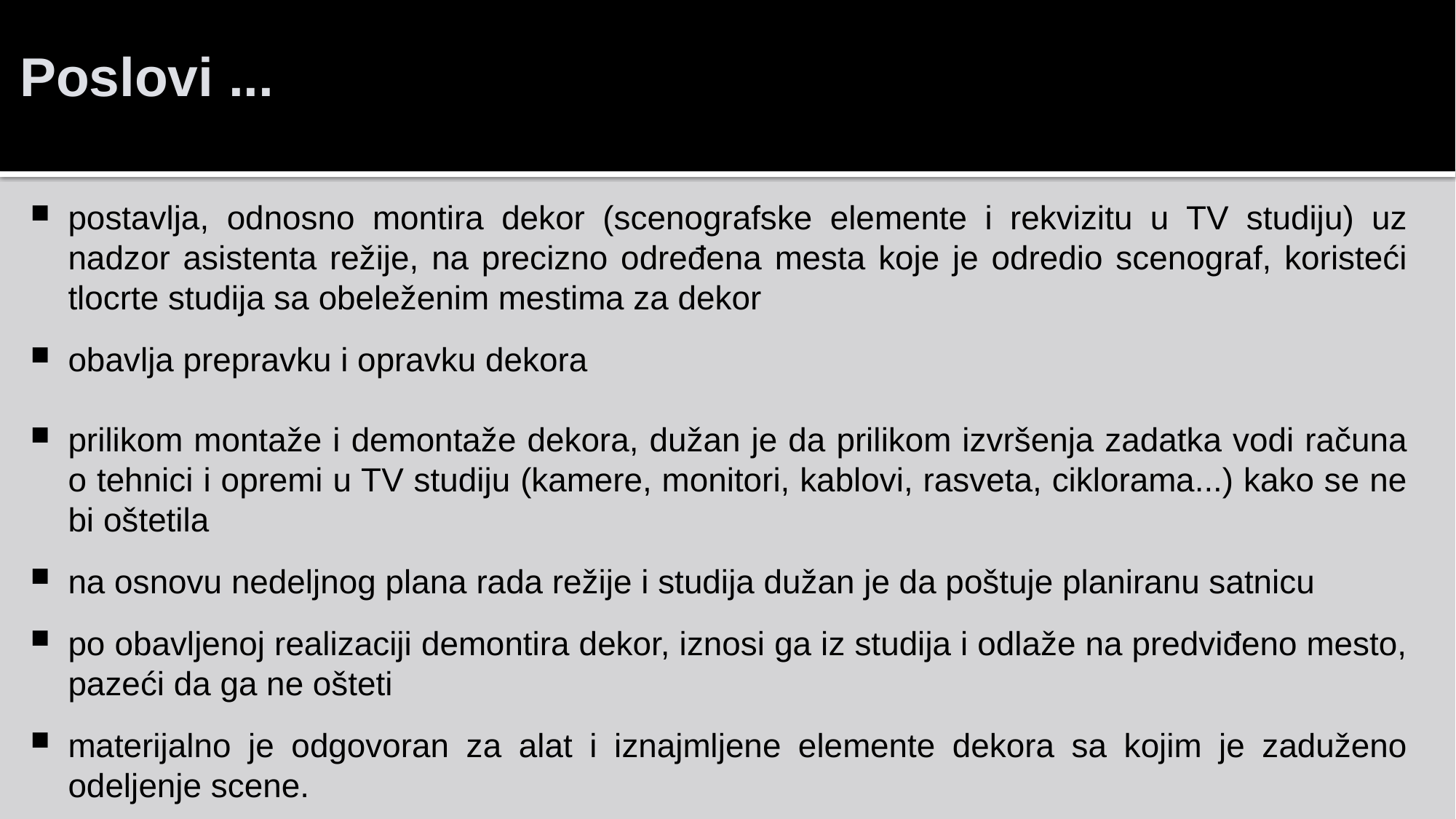

Poslovi ...

postavlja, odnosno montira dekor (scenografske elemente i rekvizitu u TV studiju) uz nadzor asistenta režije, na precizno određena mesta koje je odredio scenograf, koristeći tlocrte studija sa obeleženim mestima za dekor

obavlja prepravku i opravku dekora

prilikom montaže i demontaže dekora, dužan je da prilikom izvršenja zadatka vodi računa o tehnici i opremi u TV studiju (kamere, monitori, kablovi, rasveta, ciklorama...) kako se ne bi oštetila

na osnovu nedeljnog plana rada režije i studija dužan je da poštuje planiranu satnicu

po obavljenoj realizaciji demontira dekor, iznosi ga iz studija i odlaže na predviđeno mesto, pazeći da ga ne ošteti

materijalno je odgovoran za alat i iznajmljene elemente dekora sa kojim je zaduženo odeljenje scene.